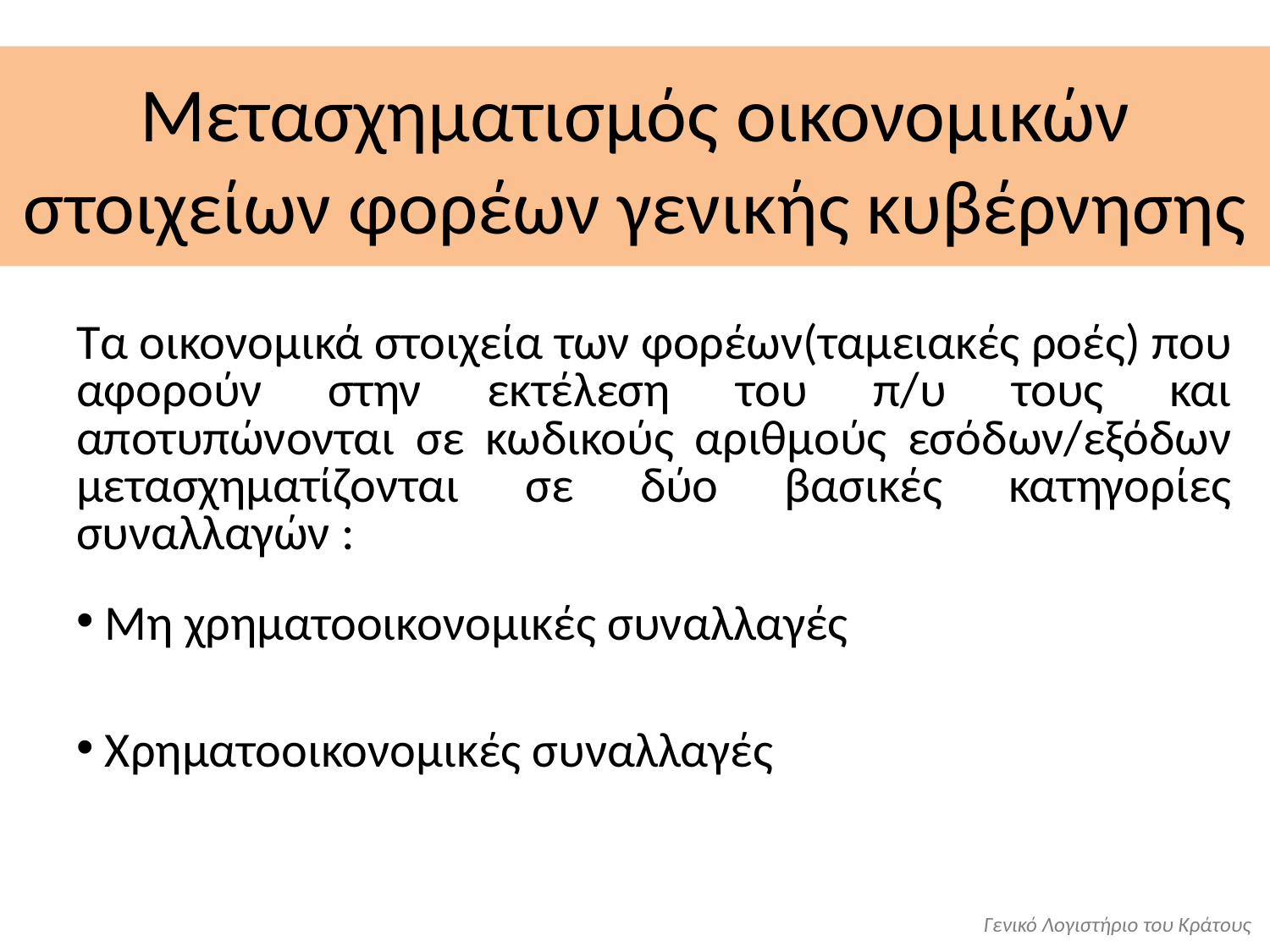

# Μετασχηματισμός οικονομικών στοιχείων φορέων γενικής κυβέρνησης

Τα οικονομικά στοιχεία των φορέων(ταμειακές ροές) που αφορούν στην εκτέλεση του π/υ τους και αποτυπώνονται σε κωδικούς αριθμούς εσόδων/εξόδων μετασχηματίζονται σε δύο βασικές κατηγορίες συναλλαγών :

 Μη χρηματοοικονομικές συναλλαγές

 Χρηματοοικονομικές συναλλαγές

Γενικό Λογιστήριο του Κράτους